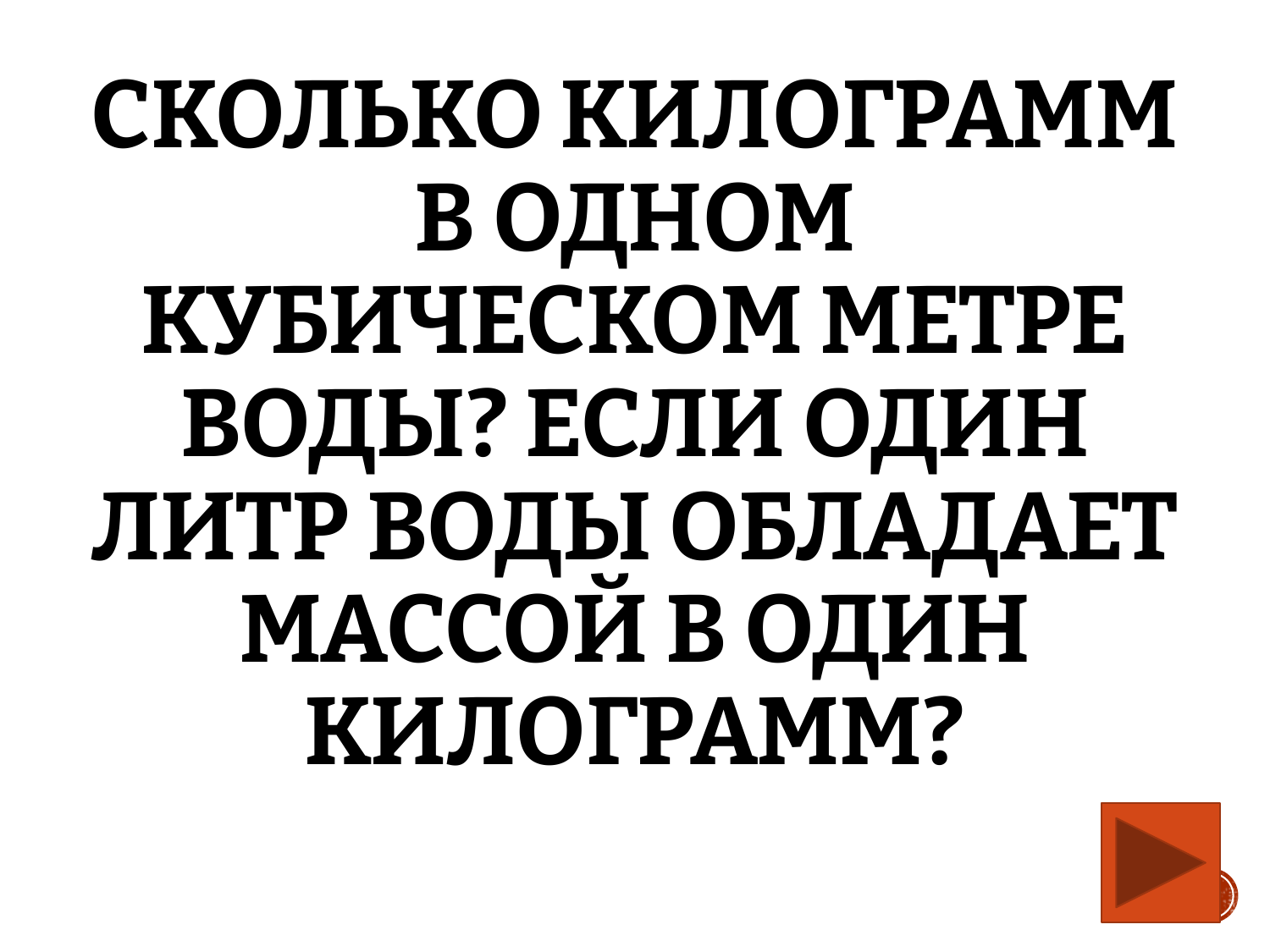

# Сколько килограмм в одном кубическом метре воды? Если один литр воды обладает массой в один килограмм?